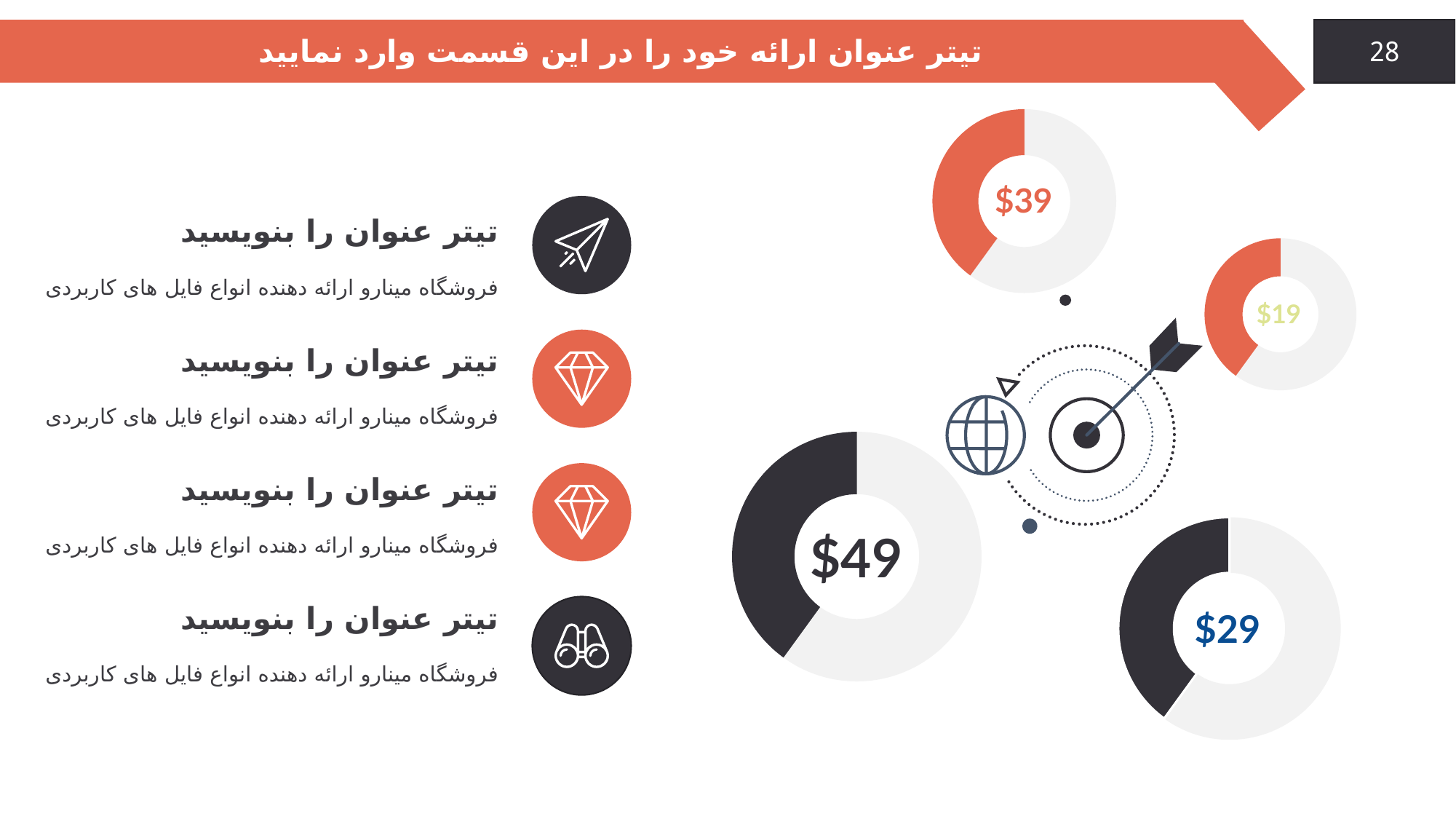

تیتر عنوان ارائه خود را در این قسمت وارد نمایید

### Chart

| Category | Sales |
|---|---|
| 1st Qtr | 60.0 |
| 2nd Qtr | 40.0 |
$39

### Chart

| Category | Sales |
|---|---|
| 1st Qtr | 60.0 |
| 2nd Qtr | 40.0 |
$19

### Chart

| Category | Sales |
|---|---|
| 1st Qtr | 60.0 |
| 2nd Qtr | 40.0 |

### Chart

| Category | Sales |
|---|---|
| 1st Qtr | 60.0 |
| 2nd Qtr | 40.0 |
$49
$29
تیتر عنوان را بنویسید
فروشگاه مینارو ارائه دهنده انواع فایل های کاربردی

تیتر عنوان را بنویسید
فروشگاه مینارو ارائه دهنده انواع فایل های کاربردی

تیتر عنوان را بنویسید
فروشگاه مینارو ارائه دهنده انواع فایل های کاربردی

تیتر عنوان را بنویسید
فروشگاه مینارو ارائه دهنده انواع فایل های کاربردی